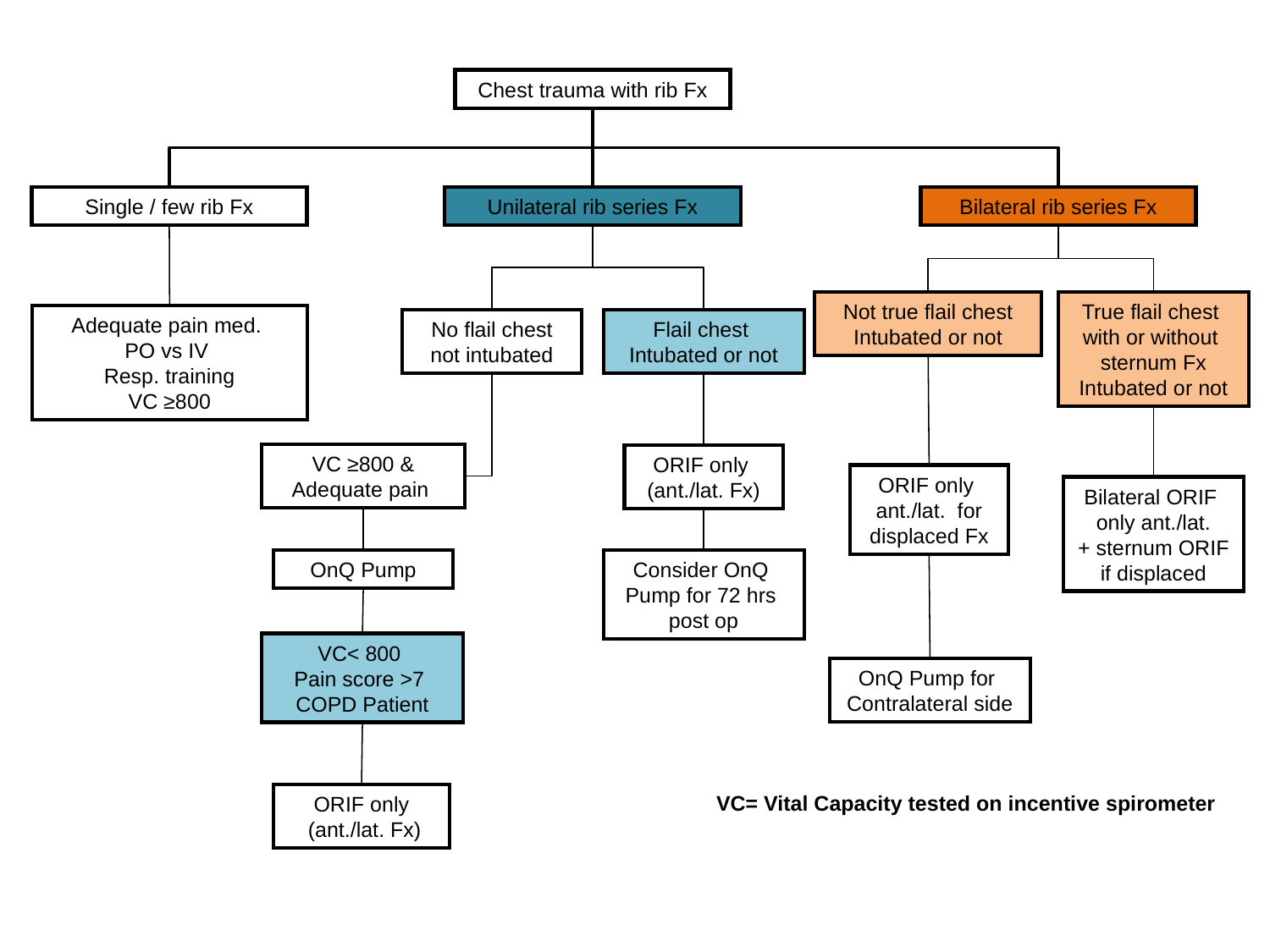

Chest trauma with rib Fx
Single / few rib Fx
Unilateral rib series Fx
Bilateral rib series Fx
Not true flail chest
Intubated or not
True flail chest
with or without
sternum Fx
Intubated or not
Adequate pain med.
PO vs IV
Resp. training
VC ≥800
No flail chest
not intubated
Flail chest
Intubated or not
VC ≥800 &
Adequate pain
ORIF only
(ant./lat. Fx)
ORIF only
ant./lat.  for
displaced Fx
Bilateral ORIF
only ant./lat.
+ sternum ORIF
if displaced
OnQ Pump
Consider OnQ
Pump for 72 hrs
post op
VC< 800
Pain score >7
COPD Patient
OnQ Pump for
Contralateral side
ORIF only
 (ant./lat. Fx)
VC= Vital Capacity tested on incentive spirometer